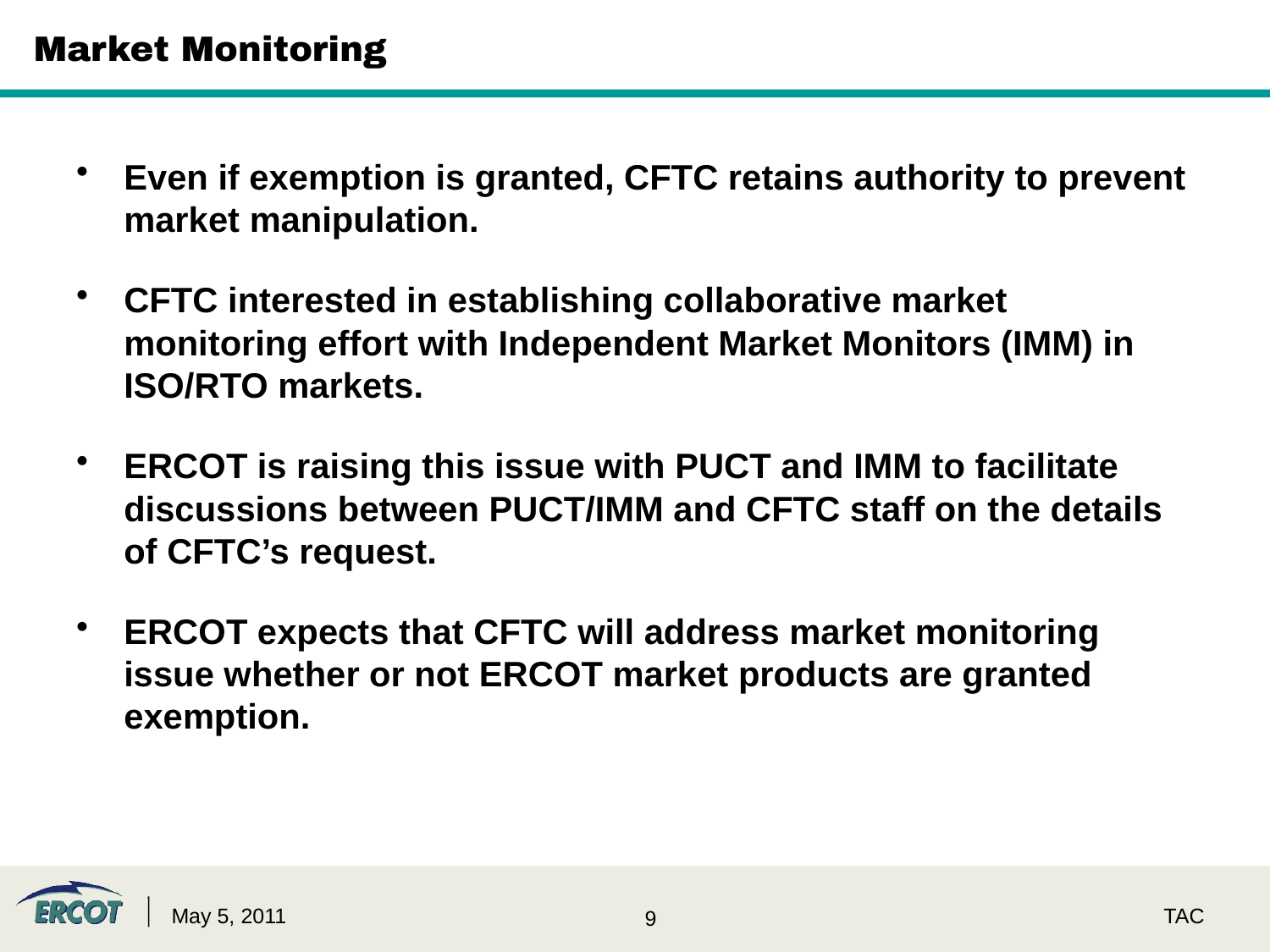

# Market Monitoring
Even if exemption is granted, CFTC retains authority to prevent market manipulation.
CFTC interested in establishing collaborative market monitoring effort with Independent Market Monitors (IMM) in ISO/RTO markets.
ERCOT is raising this issue with PUCT and IMM to facilitate discussions between PUCT/IMM and CFTC staff on the details of CFTC’s request.
ERCOT expects that CFTC will address market monitoring issue whether or not ERCOT market products are granted exemption.

May 5, 2011
TAC